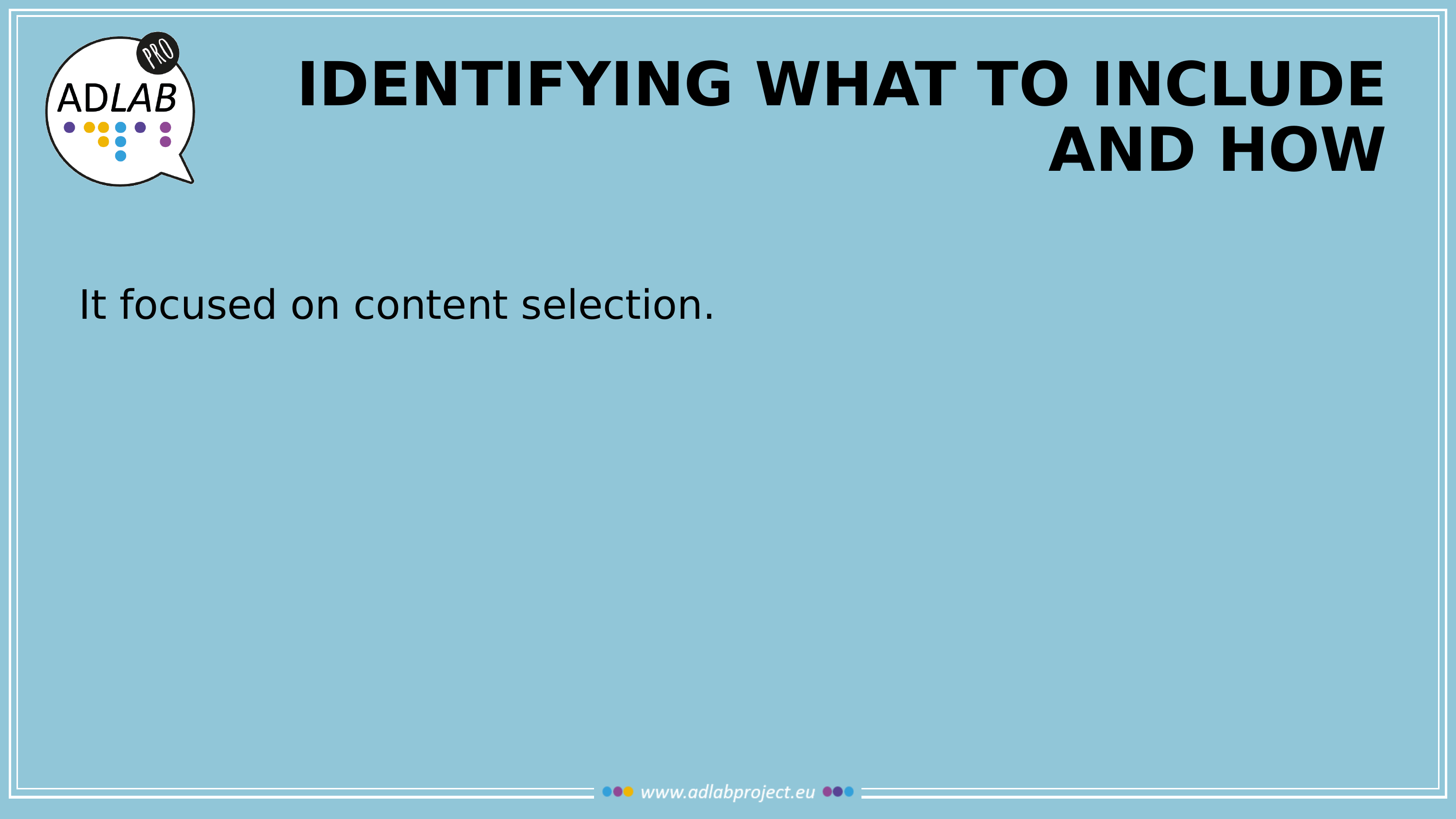

# IDENTIFYING WHAT TO INCLUDE AND HOW
It focused on content selection.